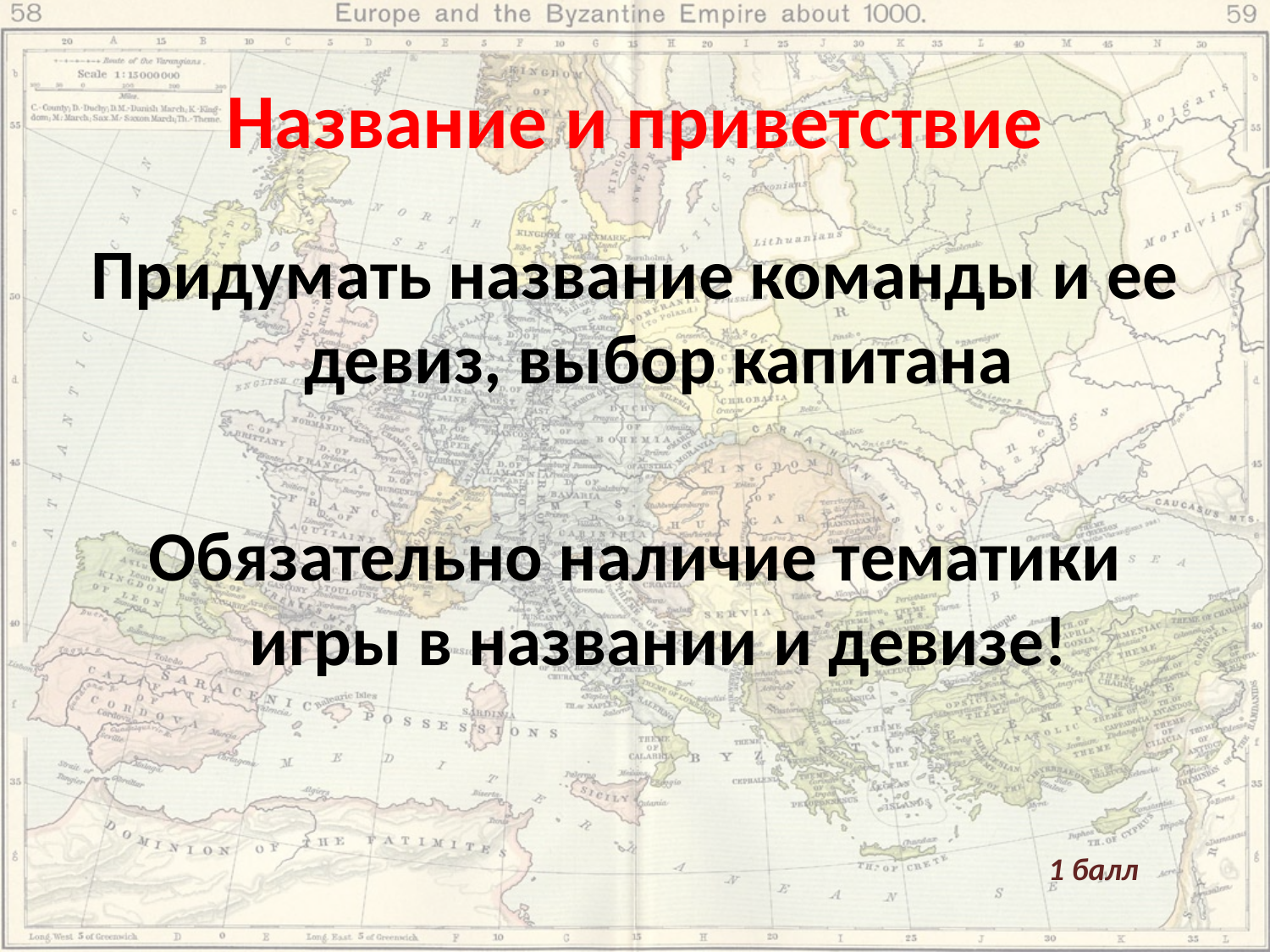

# Название и приветствие
Придумать название команды и ее девиз, выбор капитана

Обязательно наличие тематики игры в названии и девизе!
1 балл